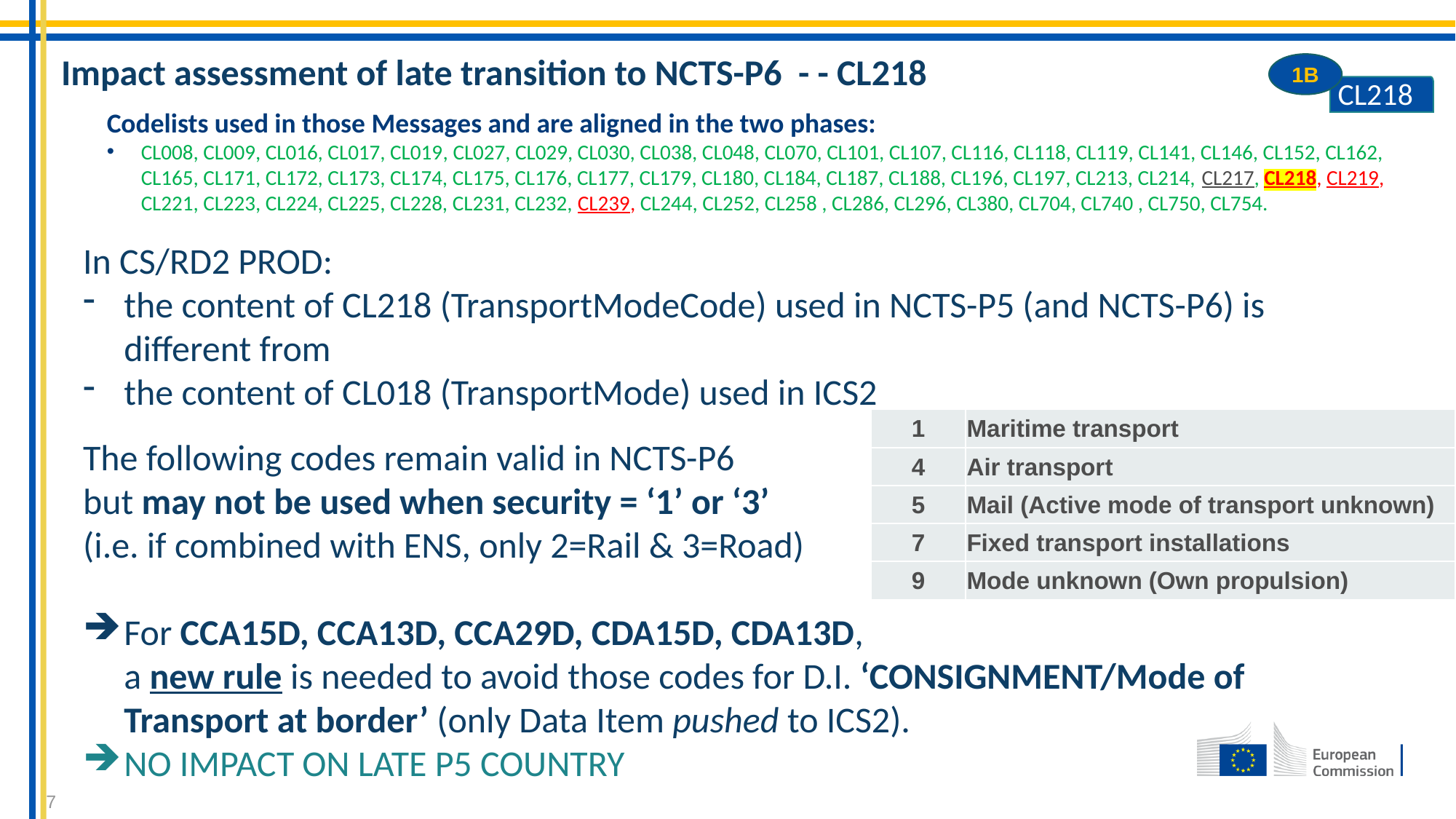

Impact assessment of late transition to NCTS-P6  - - CL218
1B
CL218
Codelists used in those Messages and are aligned in the two phases:
CL008, CL009, CL016, CL017, CL019, CL027, CL029, CL030, CL038, CL048, CL070, CL101, CL107, CL116, CL118, CL119, CL141, CL146, CL152, CL162, CL165, CL171, CL172, CL173, CL174, CL175, CL176, CL177, CL179, CL180, CL184, CL187, CL188, CL196, CL197, CL213, CL214, CL217, CL218, CL219, CL221, CL223, CL224, CL225, CL228, CL231, CL232, CL239, CL244, CL252, CL258 , CL286, CL296, CL380, CL704, CL740 , CL750, CL754.

In CS/RD2 PROD:
the content of CL218 (TransportModeCode) used in NCTS-P5 (and NCTS-P6) is different from
the content of CL018 (TransportMode) used in ICS2

The following codes remain valid in NCTS-P6
but may not be used when security = ‘1’ or ‘3’
(i.e. if combined with ENS, only 2=Rail & 3=Road)

For CCA15D, CCA13D, CCA29D, CDA15D, CDA13D,
a new rule is needed to avoid those codes for D.I. ‘CONSIGNMENT/Mode of Transport at border’ (only Data Item pushed to ICS2).
NO IMPACT ON LATE P5 COUNTRY
| 1 | Maritime transport |
| --- | --- |
| 4 | Air transport |
| 5 | Mail (Active mode of transport unknown) |
| 7 | Fixed transport installations |
| 9 | Mode unknown (Own propulsion) |
7